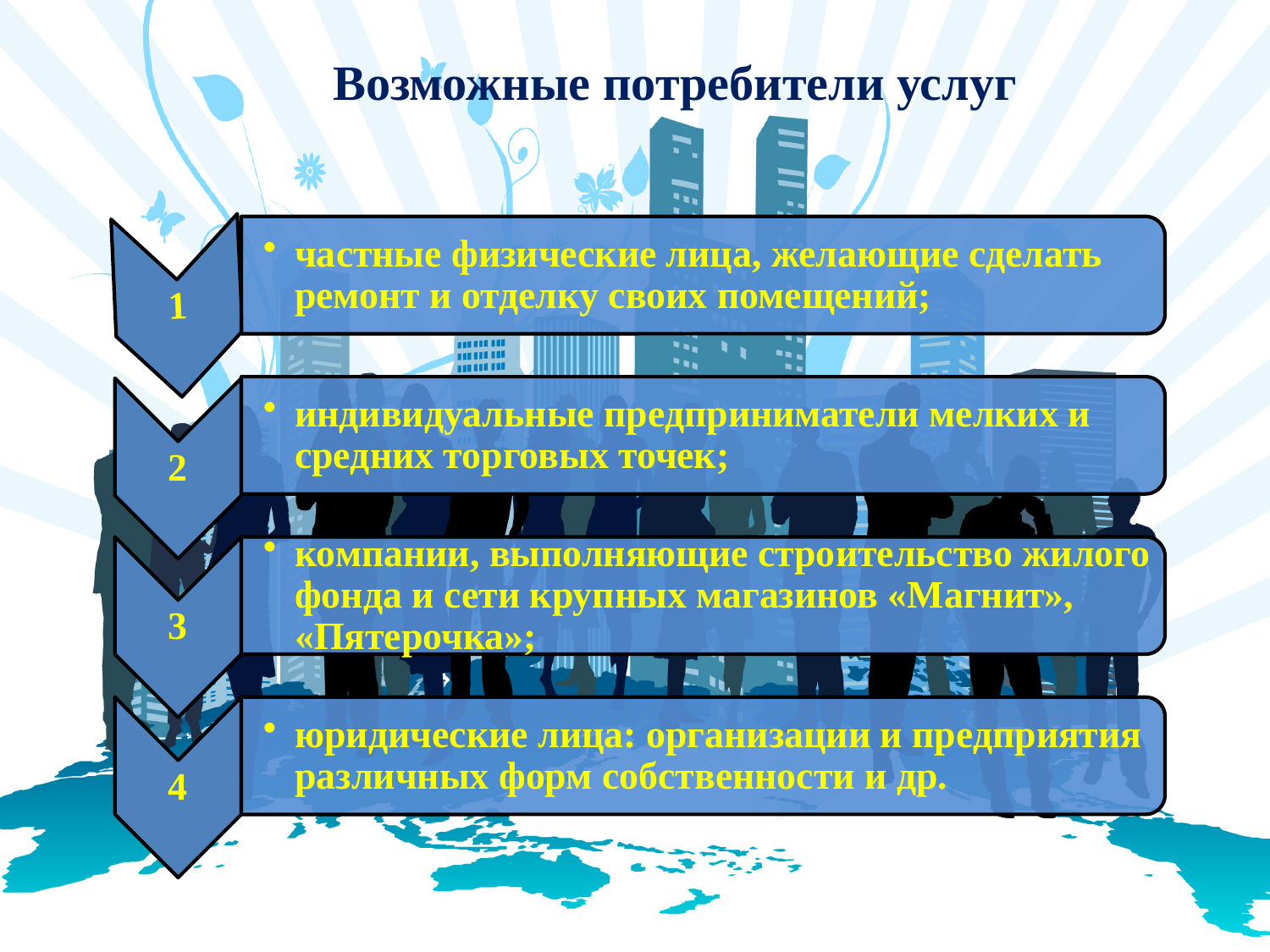

Возможные потребители услуг
1
частные физические лица, желающие сделать ремонт и отделку своих помещений;
2
индивидуальные предприниматели мелких и средних торговых точек;
3
компании, выполняющие строительство жилого фонда и сети крупных магазинов «Магнит», «Пятерочка»;
4
юридические лица: организации и предприятия различных форм собственности и др.